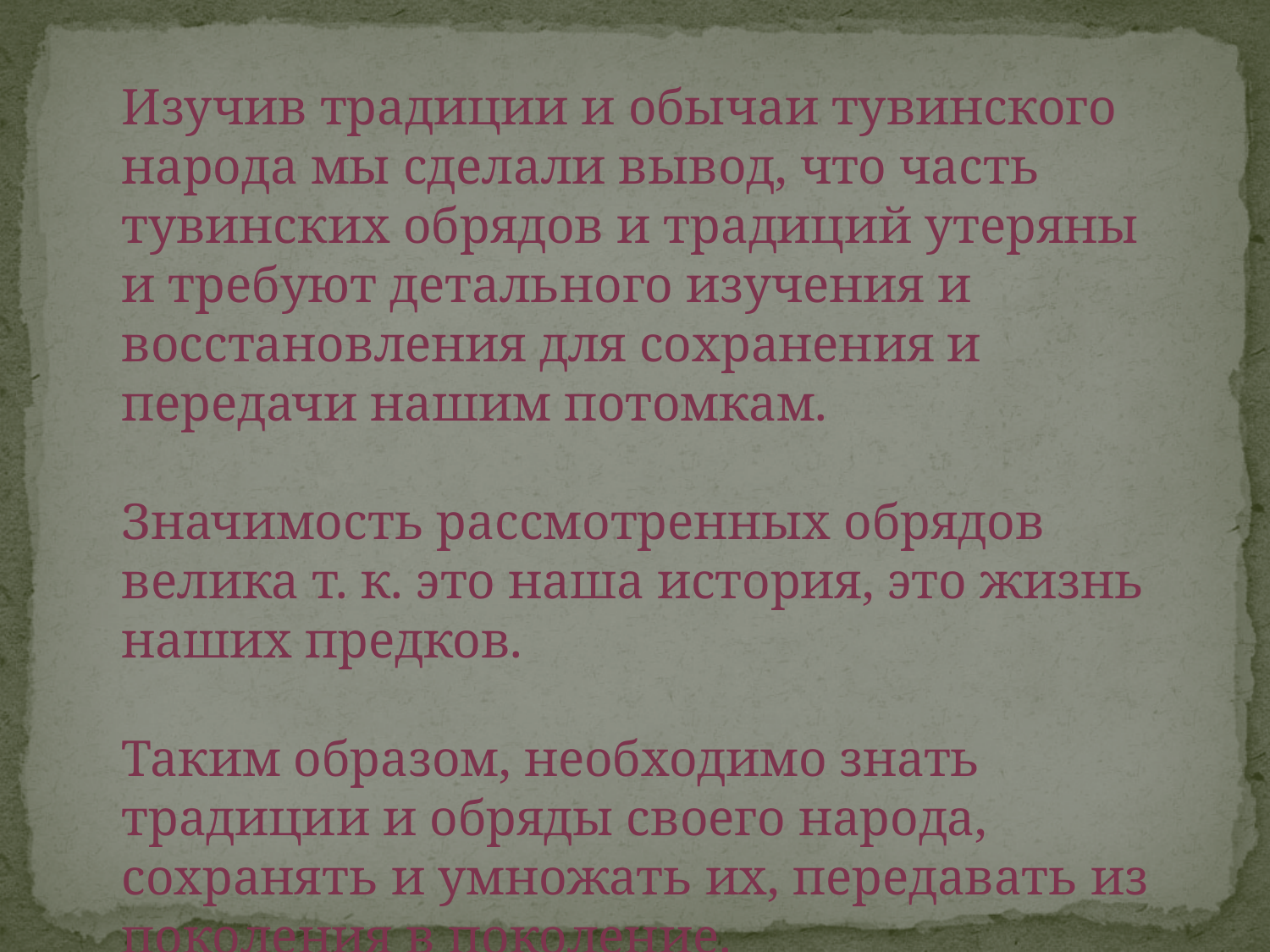

Изучив традиции и обычаи тувинского народа мы сделали вывод, что часть тувинских обрядов и традиций утеряны и требуют детального изучения и восстановления для сохранения и передачи нашим потомкам.

Значимость рассмотренных обрядов велика т. к. это наша история, это жизнь наших предков.

Таким образом, необходимо знать традиции и обряды своего народа, сохранять и умножать их, передавать из поколения в поколение.